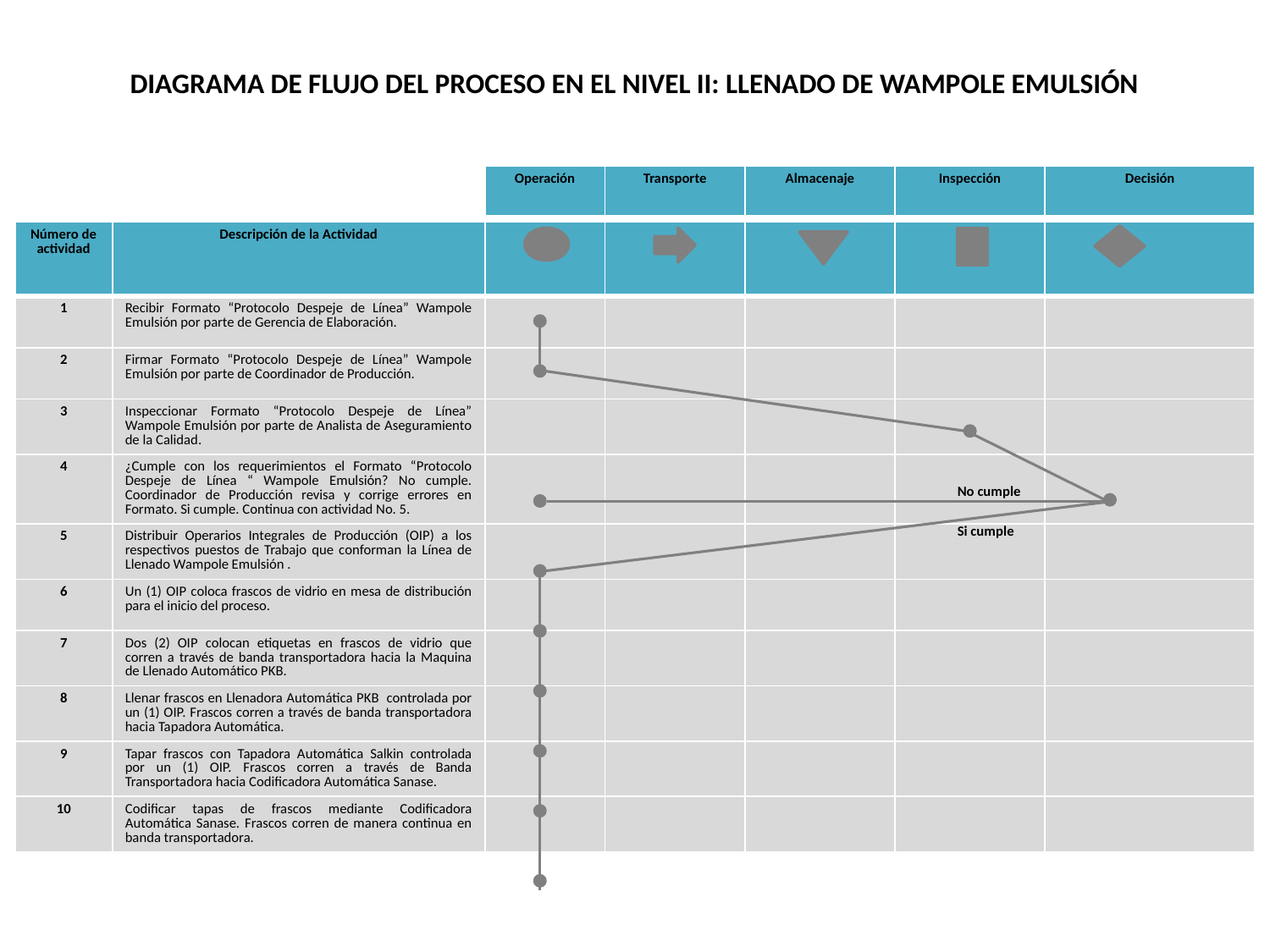

# DIAGRAMA DE FLUJO DEL PROCESO EN EL NIVEL II: LLENADO DE WAMPOLE EMULSIÓN
| Operación | Transporte | Almacenaje | Inspección | Decisión |
| --- | --- | --- | --- | --- |
| Número de actividad | Descripción de la Actividad |  |  |  |  |  |
| --- | --- | --- | --- | --- | --- | --- |
| 1 | Recibir Formato “Protocolo Despeje de Línea” Wampole Emulsión por parte de Gerencia de Elaboración. |  |  |  |  |  |
| 2 | Firmar Formato “Protocolo Despeje de Línea” Wampole Emulsión por parte de Coordinador de Producción. |  |  |  |  |  |
| 3 | Inspeccionar Formato “Protocolo Despeje de Línea” Wampole Emulsión por parte de Analista de Aseguramiento de la Calidad. |  |  |  |  |  |
| 4 | ¿Cumple con los requerimientos el Formato “Protocolo Despeje de Línea “ Wampole Emulsión? No cumple. Coordinador de Producción revisa y corrige errores en Formato. Si cumple. Continua con actividad No. 5. |  |  |  |  |  |
| 5 | Distribuir Operarios Integrales de Producción (OIP) a los respectivos puestos de Trabajo que conforman la Línea de Llenado Wampole Emulsión . |  |  |  |  |  |
| 6 | Un (1) OIP coloca frascos de vidrio en mesa de distribución para el inicio del proceso. |  |  |  |  |  |
| 7 | Dos (2) OIP colocan etiquetas en frascos de vidrio que corren a través de banda transportadora hacia la Maquina de Llenado Automático PKB. |  |  |  |  |  |
| 8 | Llenar frascos en Llenadora Automática PKB controlada por un (1) OIP. Frascos corren a través de banda transportadora hacia Tapadora Automática. |  |  |  |  |  |
| 9 | Tapar frascos con Tapadora Automática Salkin controlada por un (1) OIP. Frascos corren a través de Banda Transportadora hacia Codificadora Automática Sanase. |  |  |  |  |  |
| 10 | Codificar tapas de frascos mediante Codificadora Automática Sanase. Frascos corren de manera continua en banda transportadora. |  |  |  |  |  |

No cumple

Si cumple